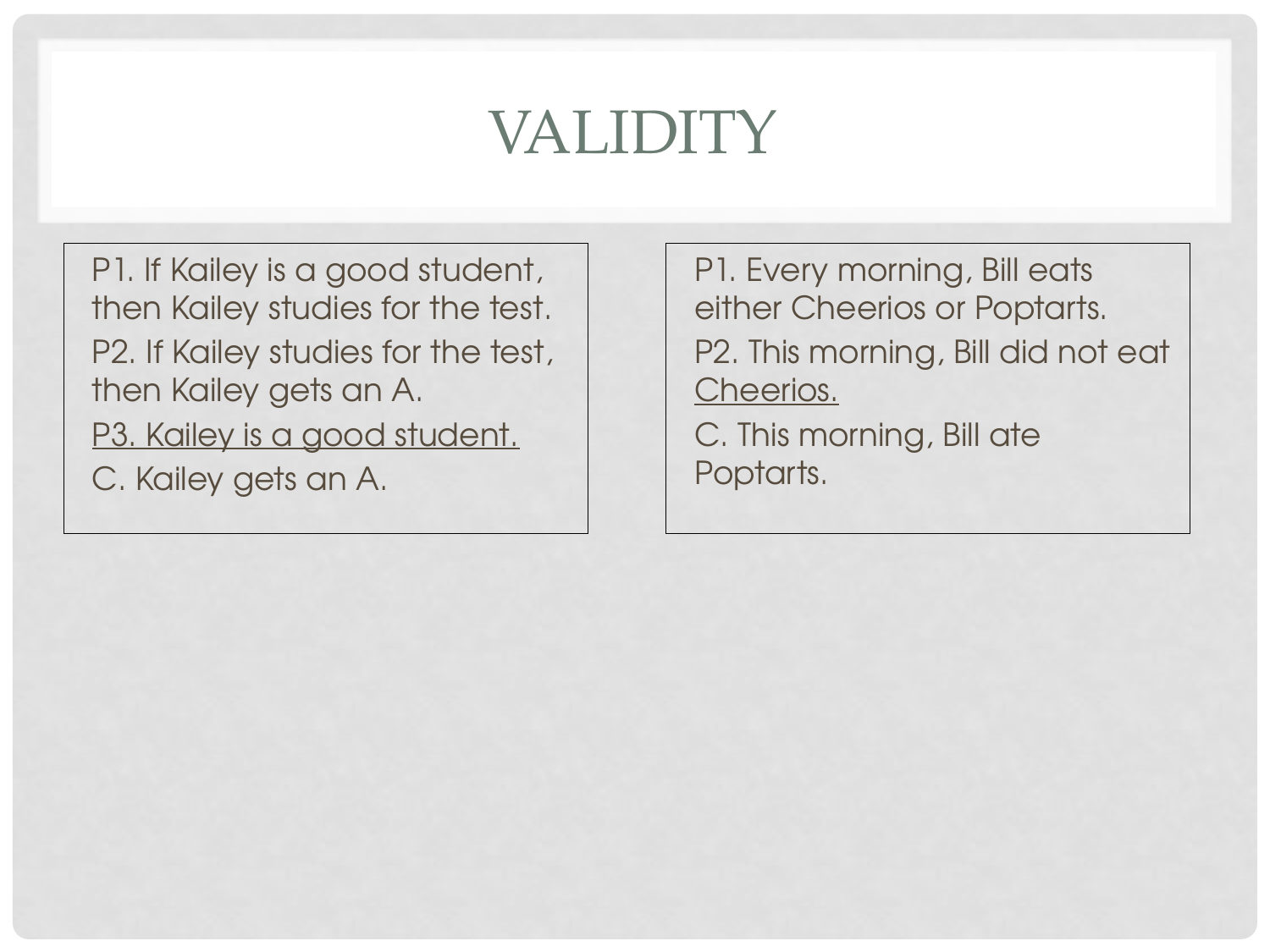

# Validity
P1. If Kailey is a good student, then Kailey studies for the test.
P2. If Kailey studies for the test, then Kailey gets an A.
P3. Kailey is a good student.
C. Kailey gets an A.
P1. Every morning, Bill eats either Cheerios or Poptarts.
P2. This morning, Bill did not eat Cheerios.
C. This morning, Bill ate Poptarts.